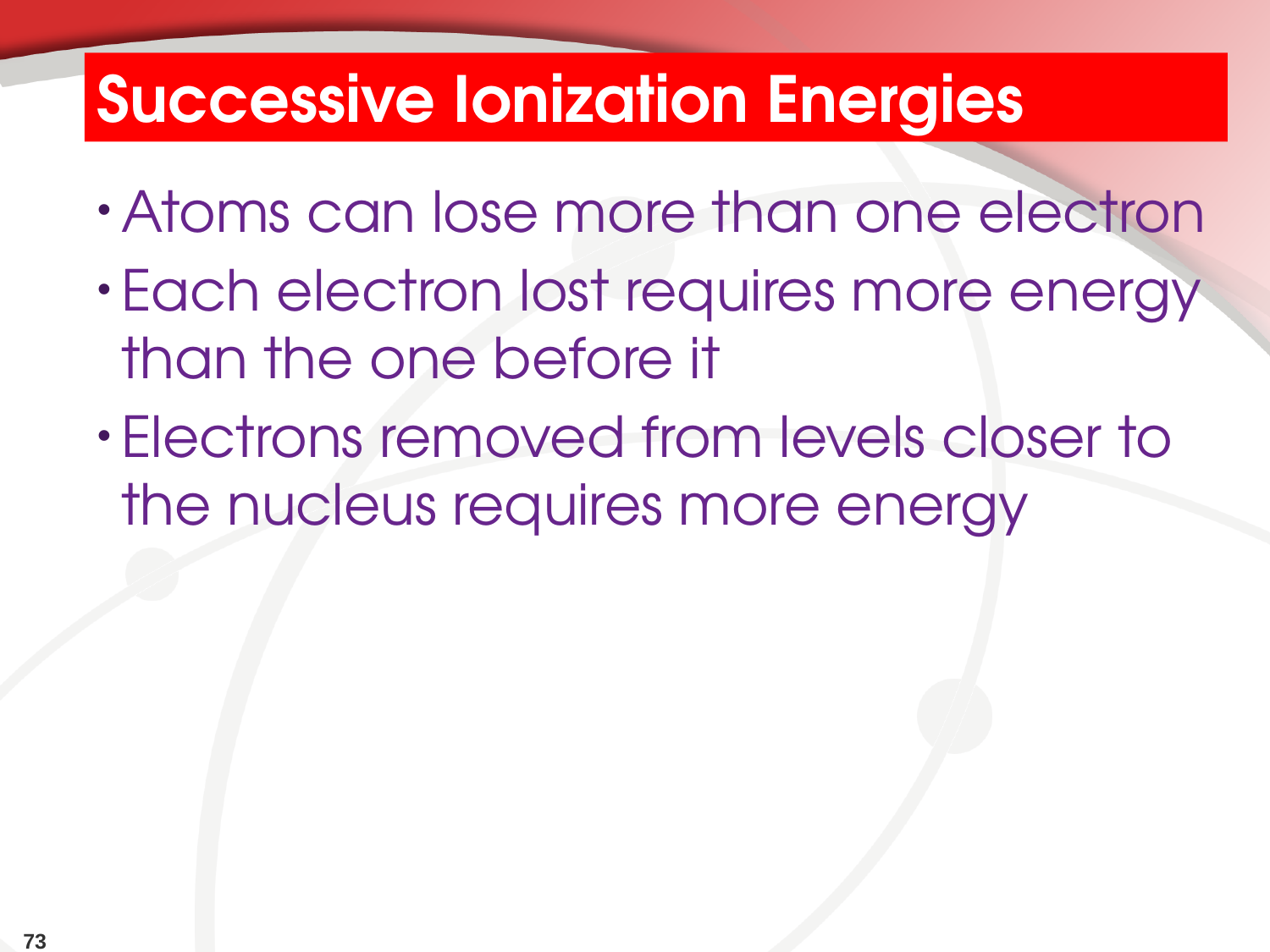

# Successive Ionization Energies
Atoms can lose more than one electron
Each electron lost requires more energy than the one before it
Electrons removed from levels closer to the nucleus requires more energy
73